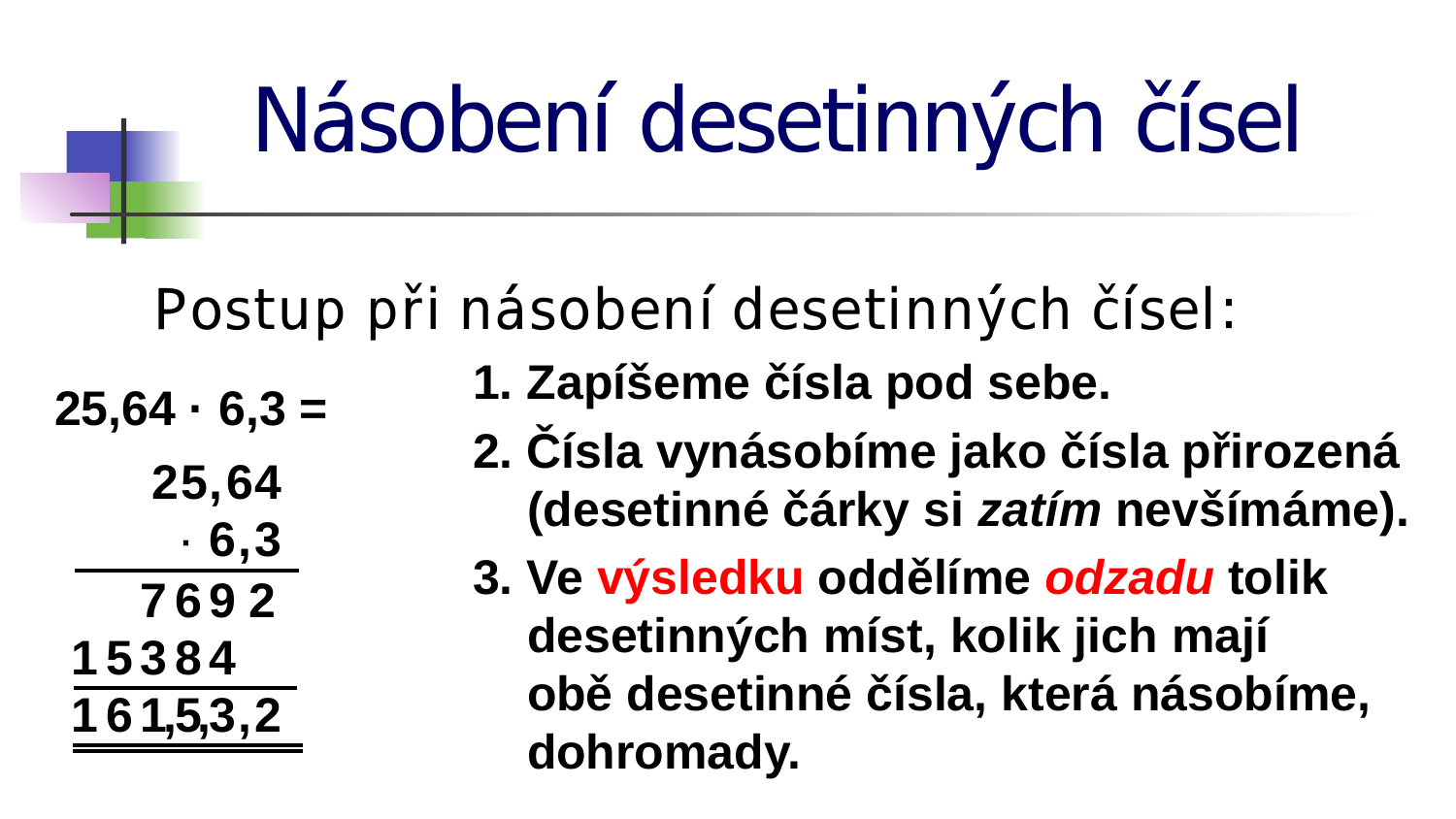

# Násobení desetinných čísel
Postup při násobení desetinných čísel:
1. Zapíšeme čísla pod sebe.
25,64 · 6,3 =
2. Čísla vynásobíme jako čísla přirozená
    (desetinné čárky si zatím nevšímáme).
2
5
,
6
4
,
6
3
·
3. Ve výsledku oddělíme odzadu tolik
    desetinných míst, kolik jich mají
    obě desetinné čísla, která násobíme,
    dohromady.
7
6
9
2
1
5
3
8
4
1
6
1
,
5
,
3
,
2